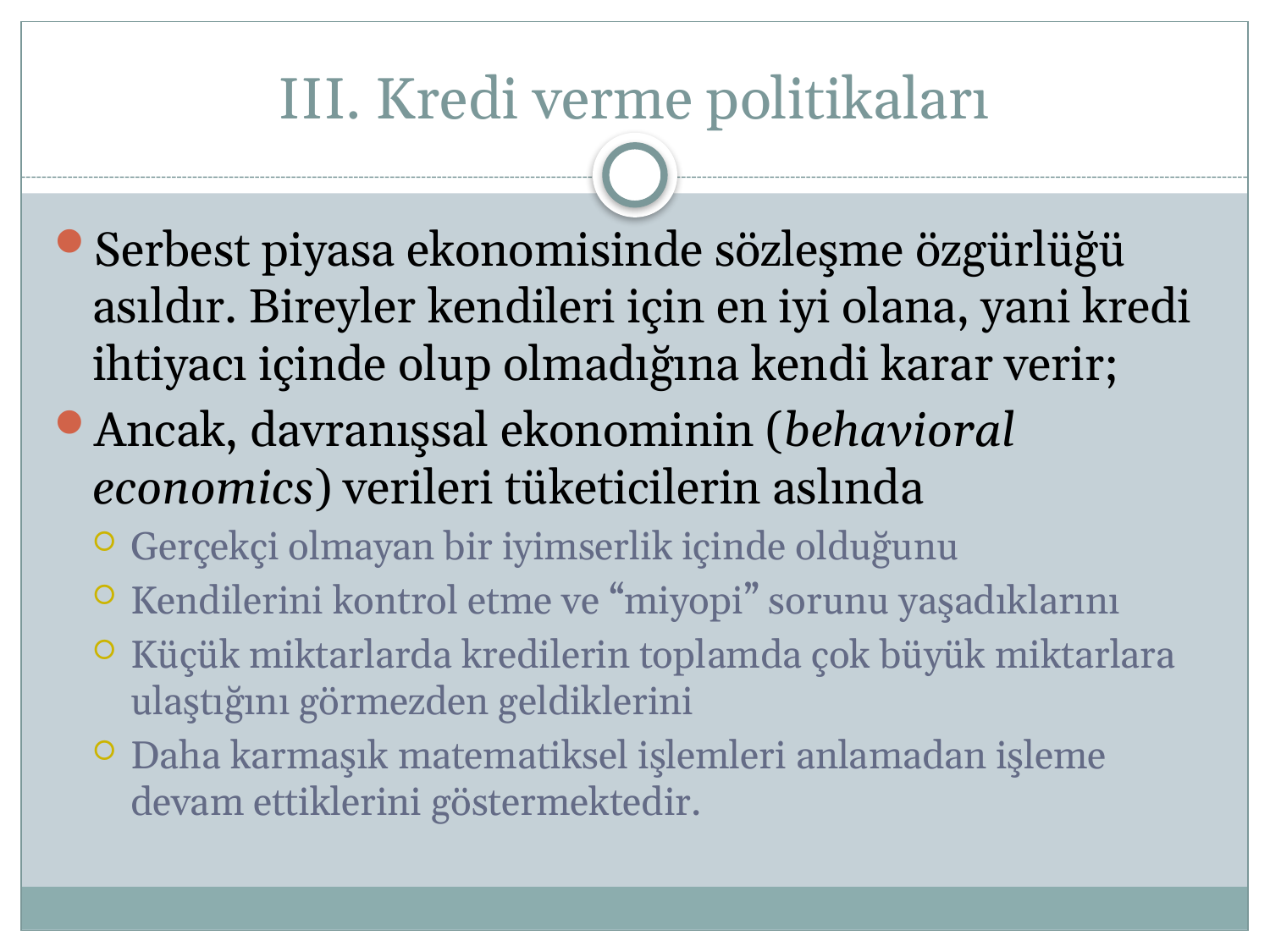

# III. Kredi verme politikaları
Serbest piyasa ekonomisinde sözleşme özgürlüğü asıldır. Bireyler kendileri için en iyi olana, yani kredi ihtiyacı içinde olup olmadığına kendi karar verir;
Ancak, davranışsal ekonominin (behavioral economics) verileri tüketicilerin aslında
Gerçekçi olmayan bir iyimserlik içinde olduğunu
Kendilerini kontrol etme ve “miyopi” sorunu yaşadıklarını
Küçük miktarlarda kredilerin toplamda çok büyük miktarlara ulaştığını görmezden geldiklerini
Daha karmaşık matematiksel işlemleri anlamadan işleme devam ettiklerini göstermektedir.